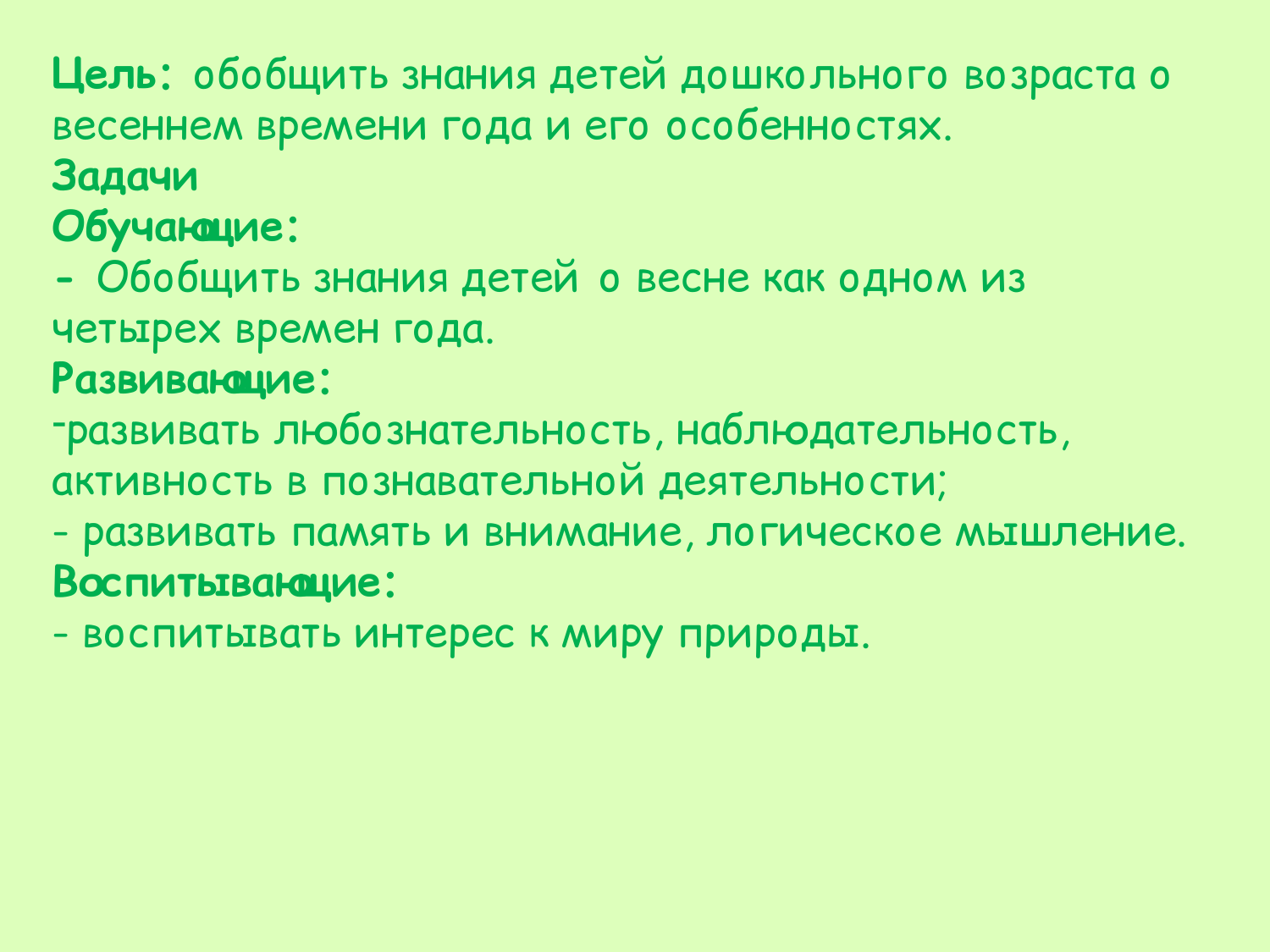

Цель: обобщить знания детей дошкольного возраста о весеннем времени года и его особенностях.
Задачи
Обучающие:
- Обобщить знания детей о весне как одном из четырех времен года.
Развивающие:
развивать любознательность, наблюдательность, активность в познавательной деятельности;
- развивать память и внимание, логическое мышление.
Воспитывающие:
- воспитывать интерес к миру природы.